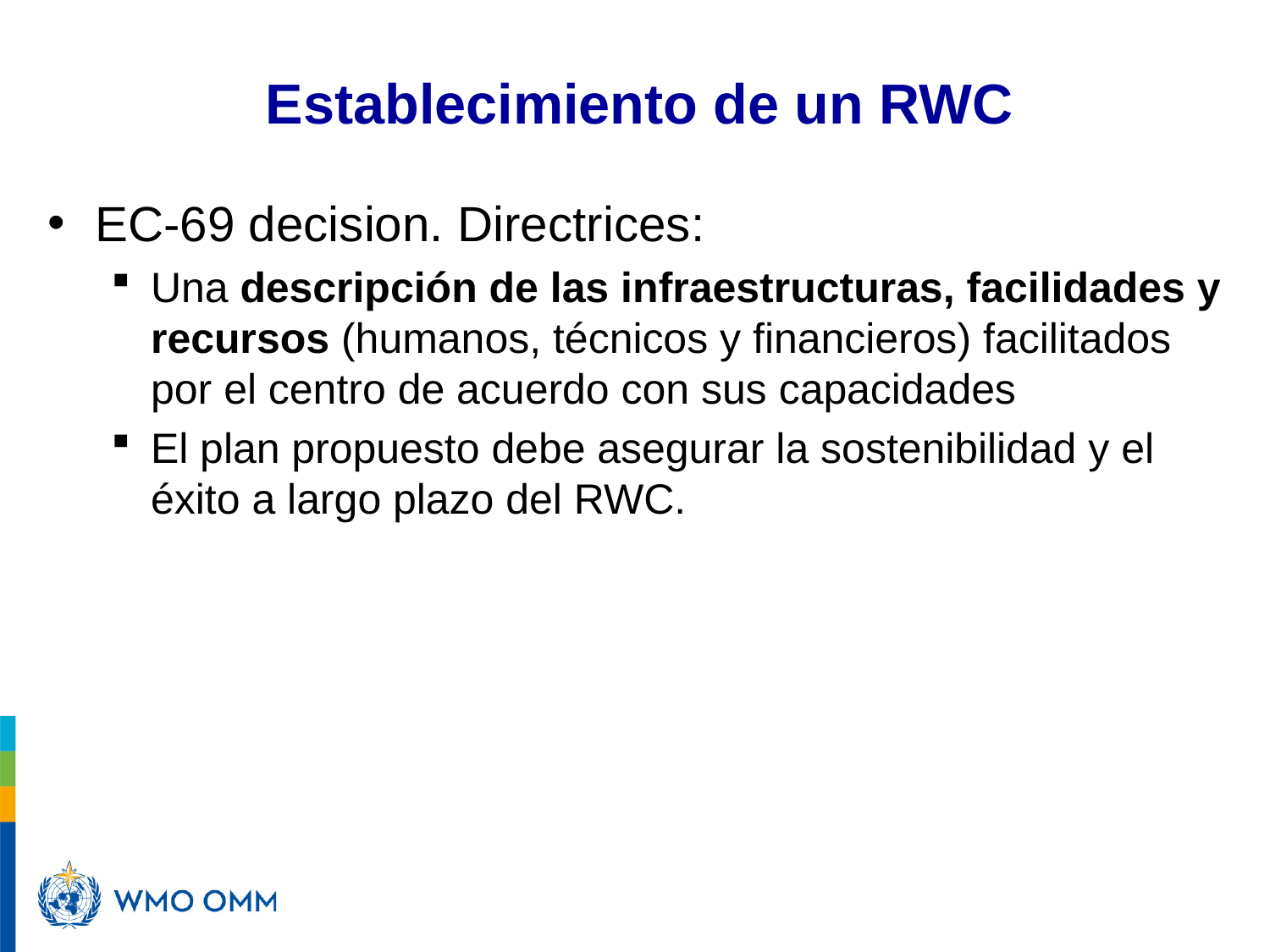

Establecimiento de un RWC
EC-69 decision. Directrices:
Una descripción de las infraestructuras, facilidades y recursos (humanos, técnicos y financieros) facilitados por el centro de acuerdo con sus capacidades
El plan propuesto debe asegurar la sostenibilidad y el éxito a largo plazo del RWC.